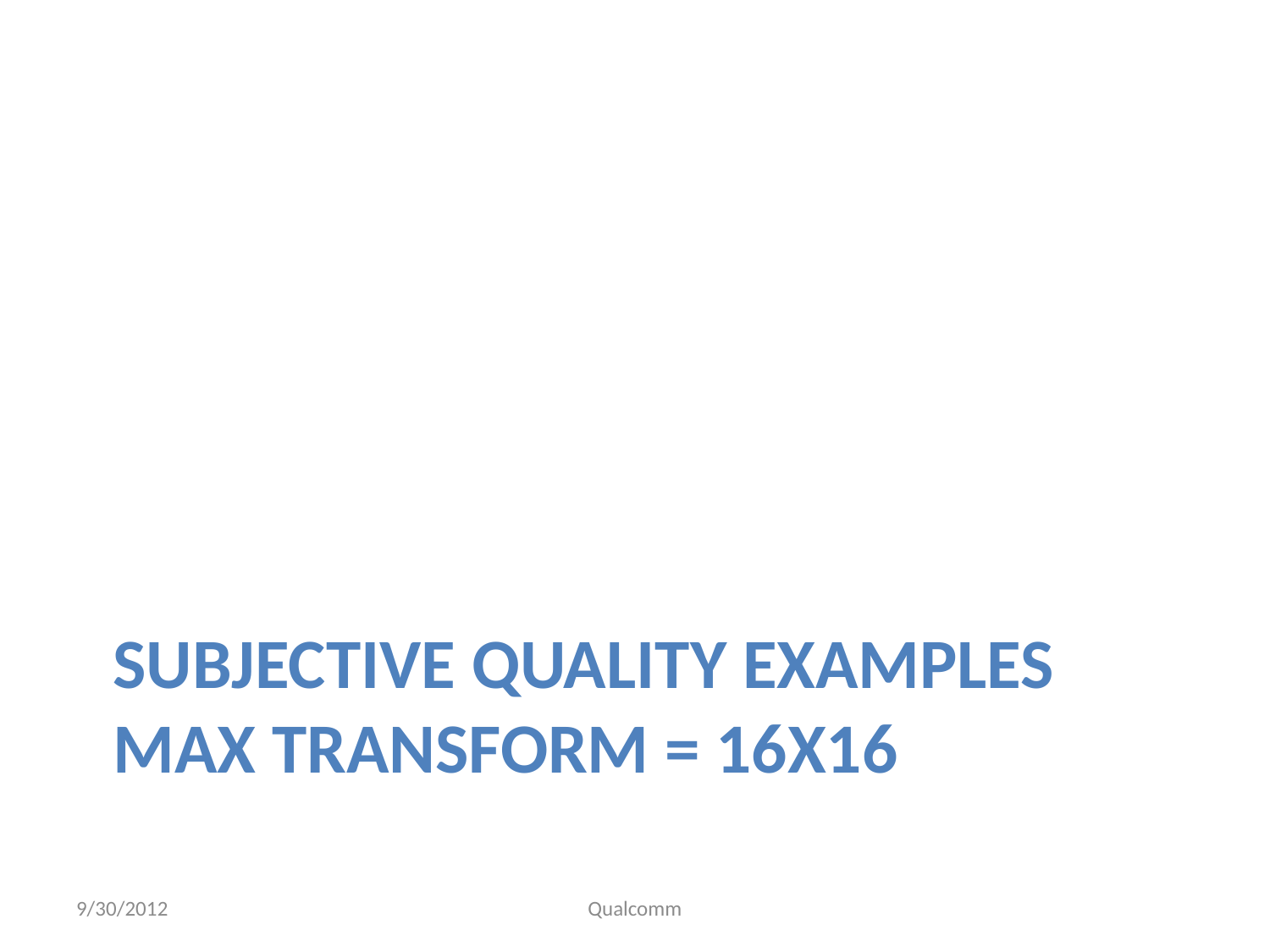

# Subjective quality Examples Max transform = 16x16
9/30/2012
Qualcomm